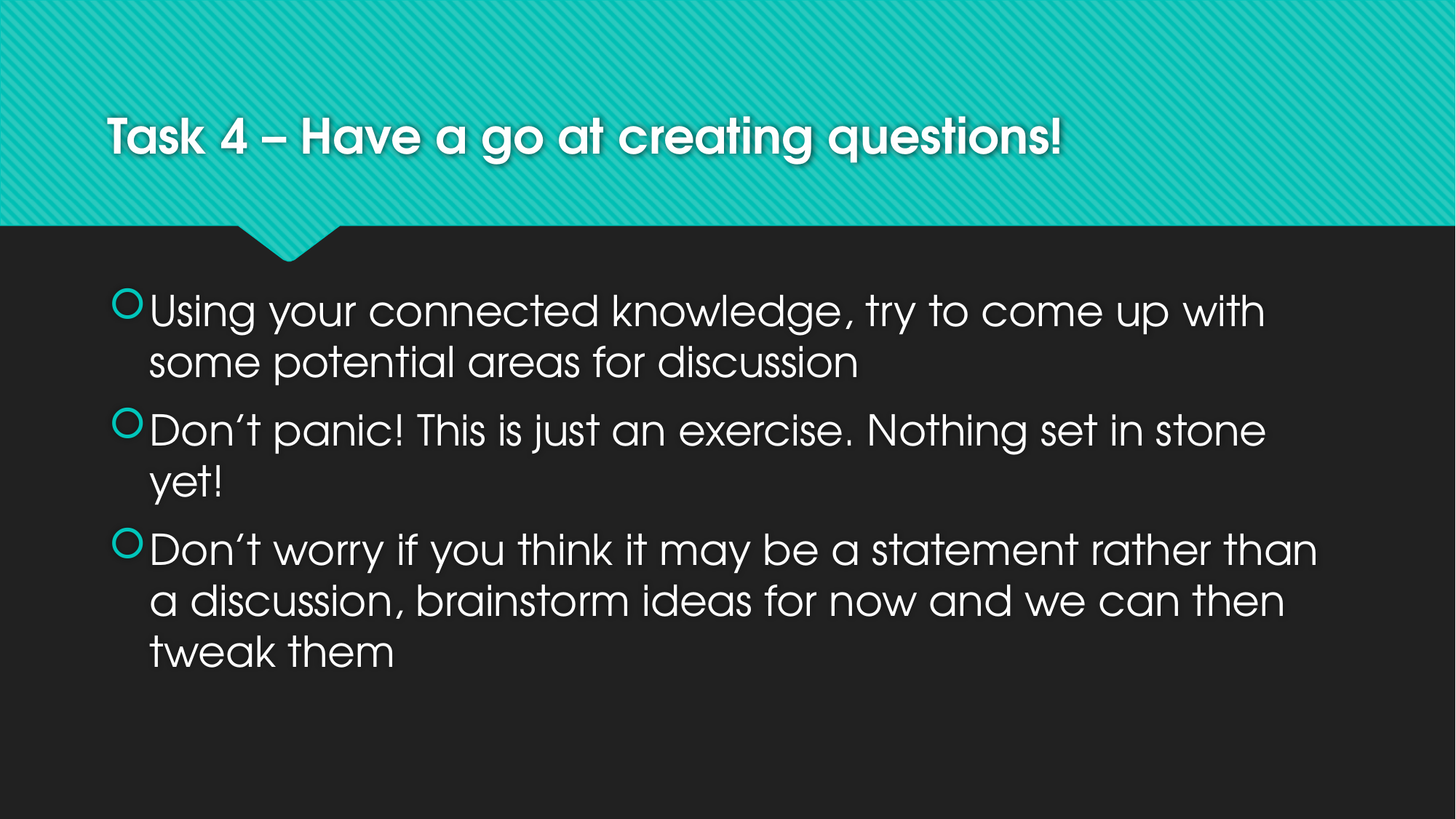

# Task 4 – Have a go at creating questions!
Using your connected knowledge, try to come up with some potential areas for discussion
Don’t panic! This is just an exercise. Nothing set in stone yet!
Don’t worry if you think it may be a statement rather than a discussion, brainstorm ideas for now and we can then tweak them